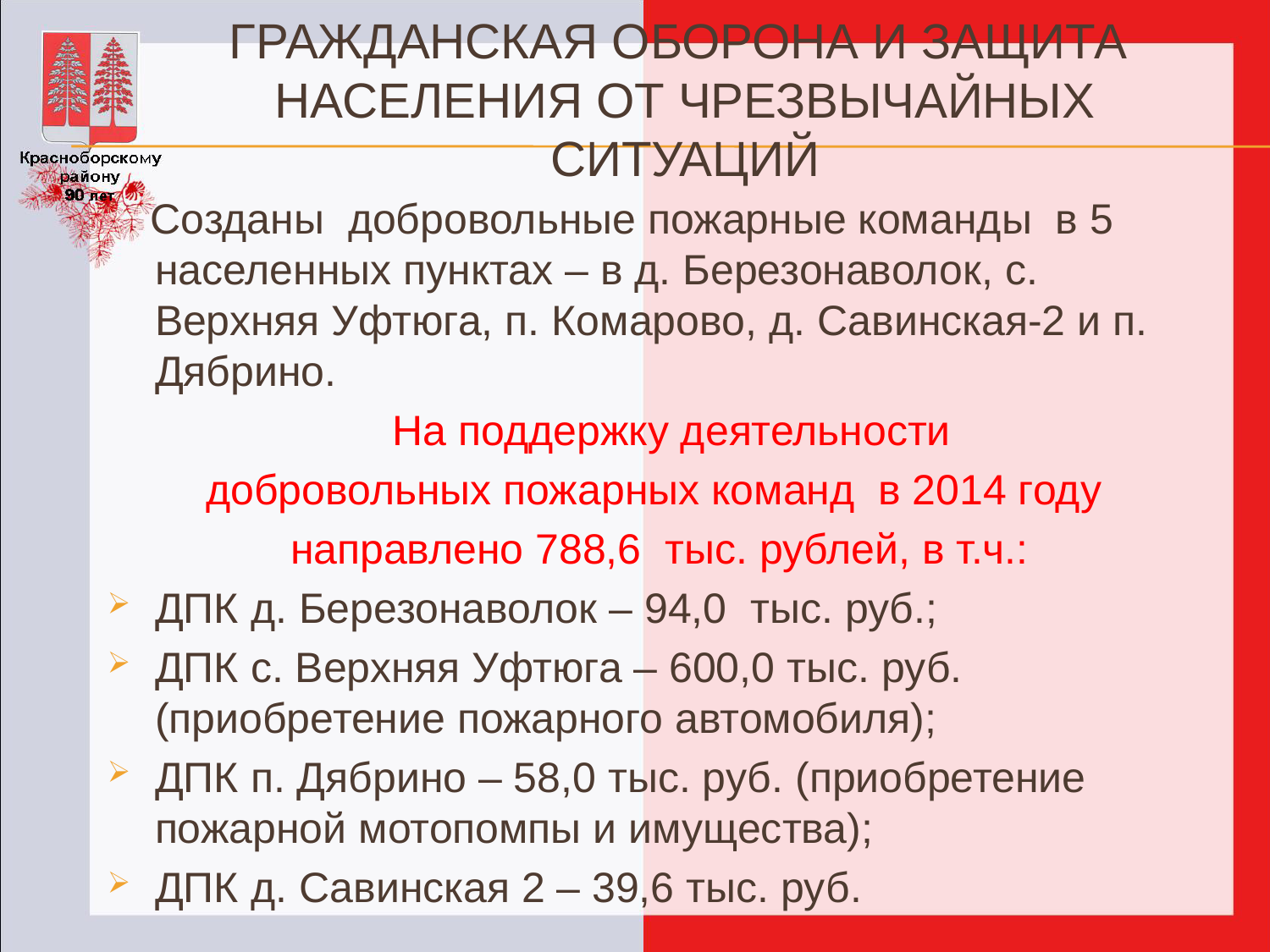

# Гражданская оборона и защита населения от чрезвычайных ситуаций
       Созданы  добровольные пожарные команды  в 5 населенных пунктах – в д. Березонаволок, с. Верхняя Уфтюга, п. Комарово, д. Савинская-2 и п. Дябрино.
    На поддержку деятельности
добровольных пожарных команд  в 2014 году
направлено 788,6  тыс. рублей, в т.ч.:
ДПК д. Березонаволок – 94,0  тыс. руб.;
ДПК с. Верхняя Уфтюга – 600,0 тыс. руб. (приобретение пожарного автомобиля);
ДПК п. Дябрино – 58,0 тыс. руб. (приобретение пожарной мотопомпы и имущества);
ДПК д. Савинская 2 – 39,6 тыс. руб.